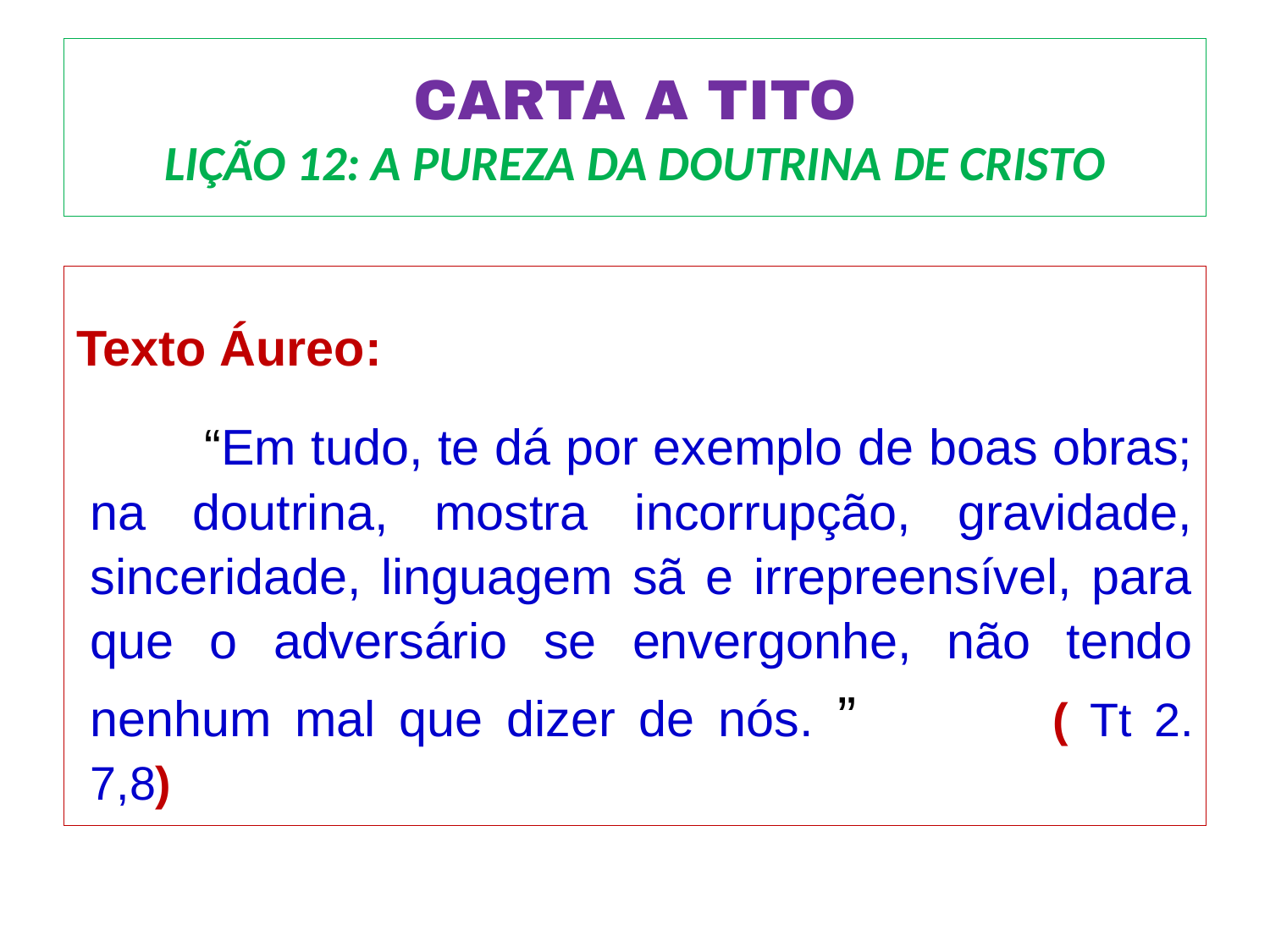

# CARTA A TITO LIÇÃO 12: A PUREZA DA DOUTRINA DE CRISTO

Texto Áureo:

 	“Em tudo, te dá por exemplo de boas obras; na doutrina, mostra incorrupção, gravidade, sinceridade, linguagem sã e irrepreensível, para que o adversário se envergonhe, não tendo nenhum mal que dizer de nós. ”		( Tt 2. 7,8)